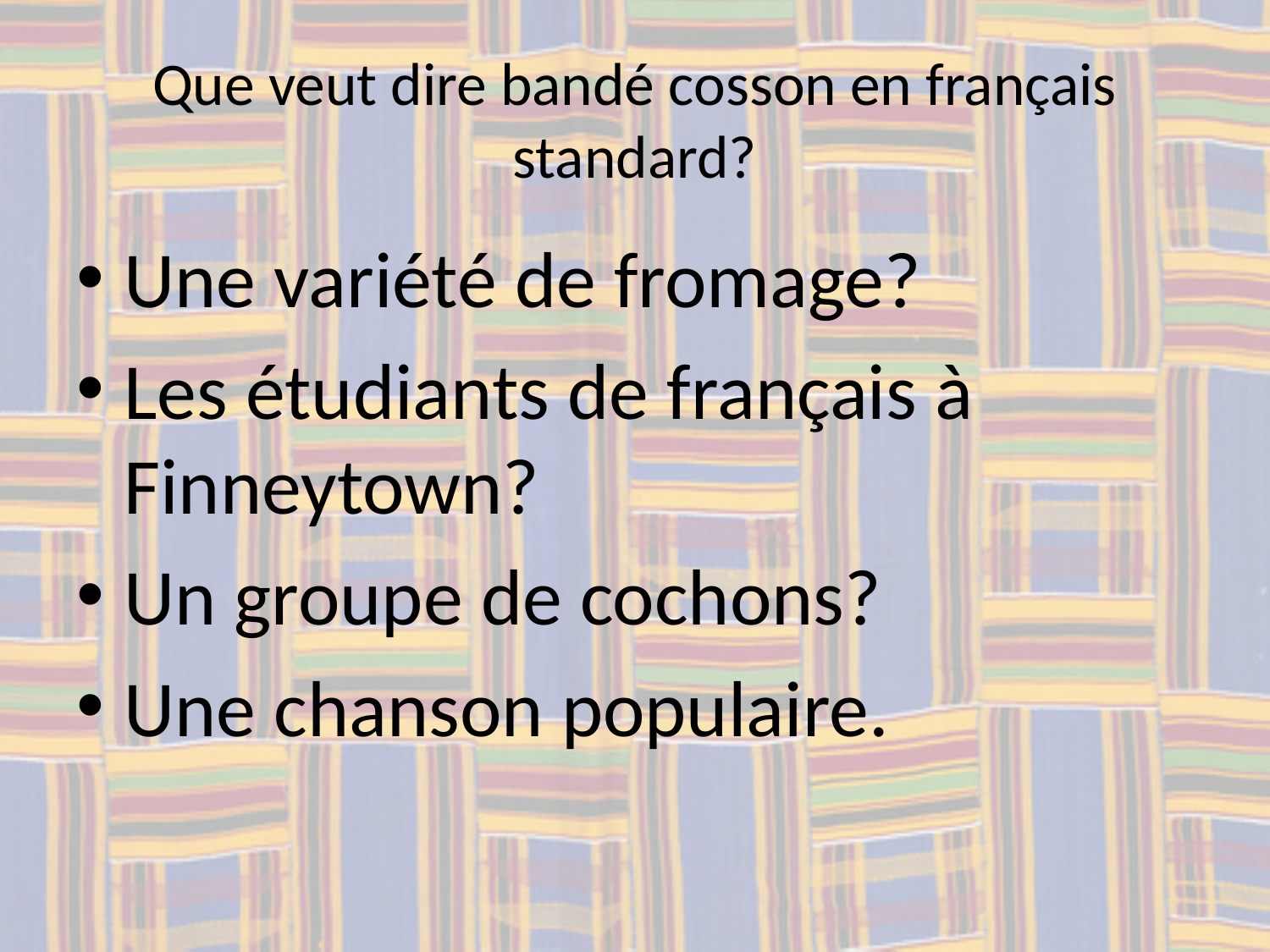

# Que veut dire bandé cosson en français standard?
Une variété de fromage?
Les étudiants de français à Finneytown?
Un groupe de cochons?
Une chanson populaire.